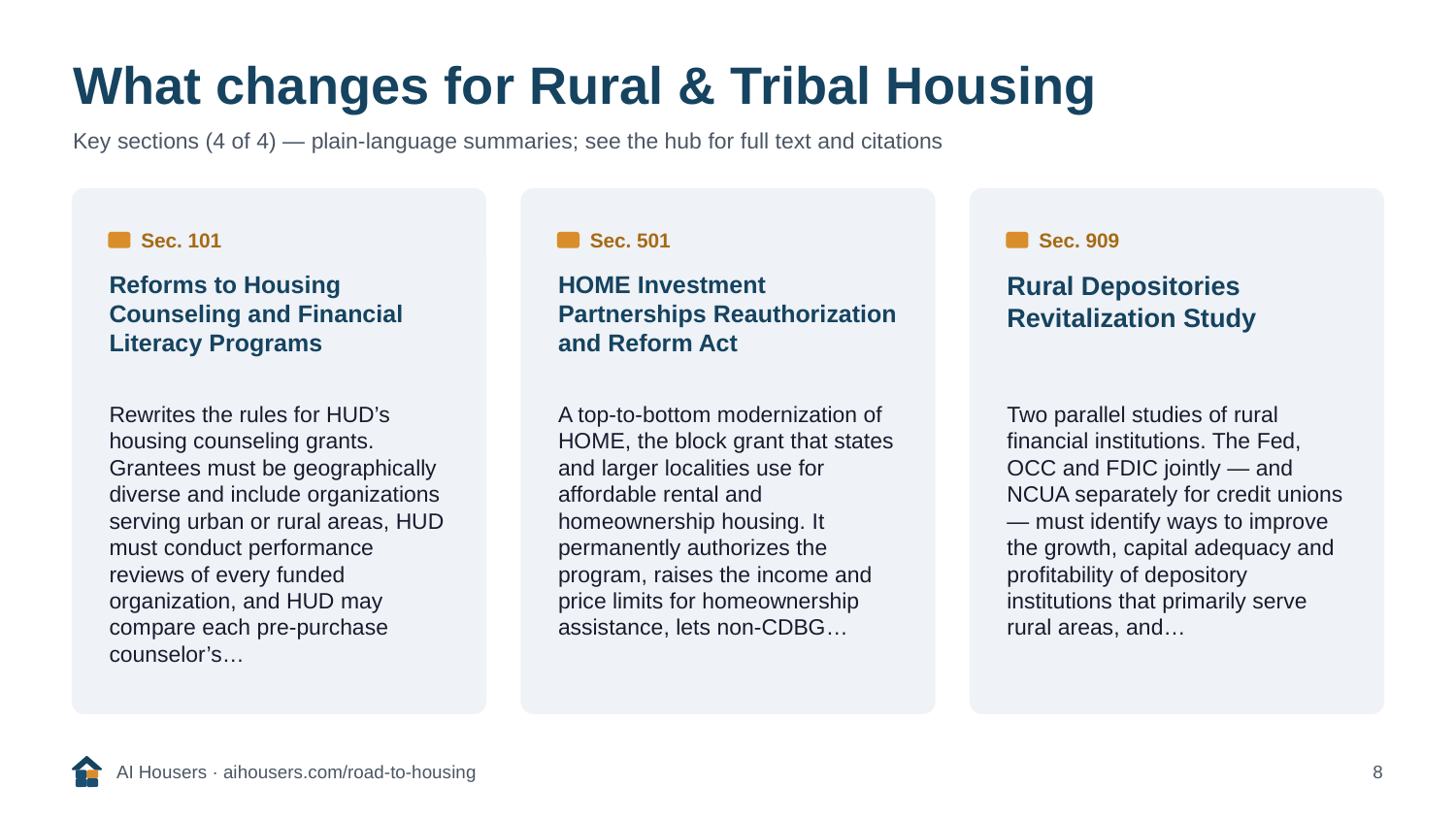

What changes for Rural & Tribal Housing
Key sections (4 of 4) — plain-language summaries; see the hub for full text and citations

Sec. 101
Sec. 501
Sec. 909

Reforms to Housing Counseling and Financial Literacy Programs
HOME Investment Partnerships Reauthorization and Reform Act
Rural Depositories Revitalization Study
Rewrites the rules for HUD’s housing counseling grants. Grantees must be geographically diverse and include organizations serving urban or rural areas, HUD must conduct performance reviews of every funded organization, and HUD may compare each pre-purchase counselor’s…
A top-to-bottom modernization of HOME, the block grant that states and larger localities use for affordable rental and homeownership housing. It permanently authorizes the program, raises the income and price limits for homeownership assistance, lets non-CDBG…
Two parallel studies of rural financial institutions. The Fed, OCC and FDIC jointly — and NCUA separately for credit unions — must identify ways to improve the growth, capital adequacy and profitability of depository institutions that primarily serve rural areas, and…
AI Housers · aihousers.com/road-to-housing
8